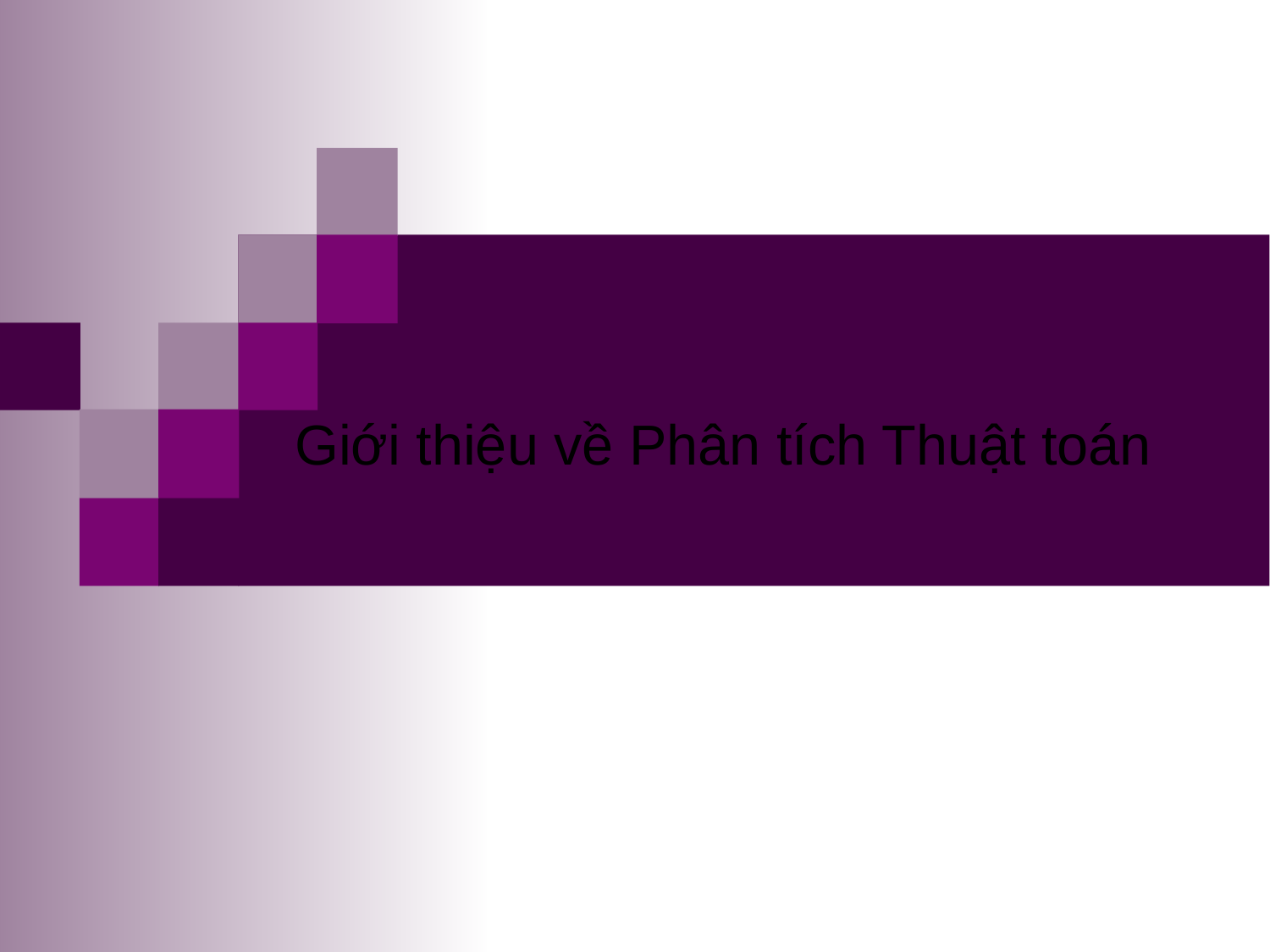

Giới thiệu về Phân tích Thuật toán